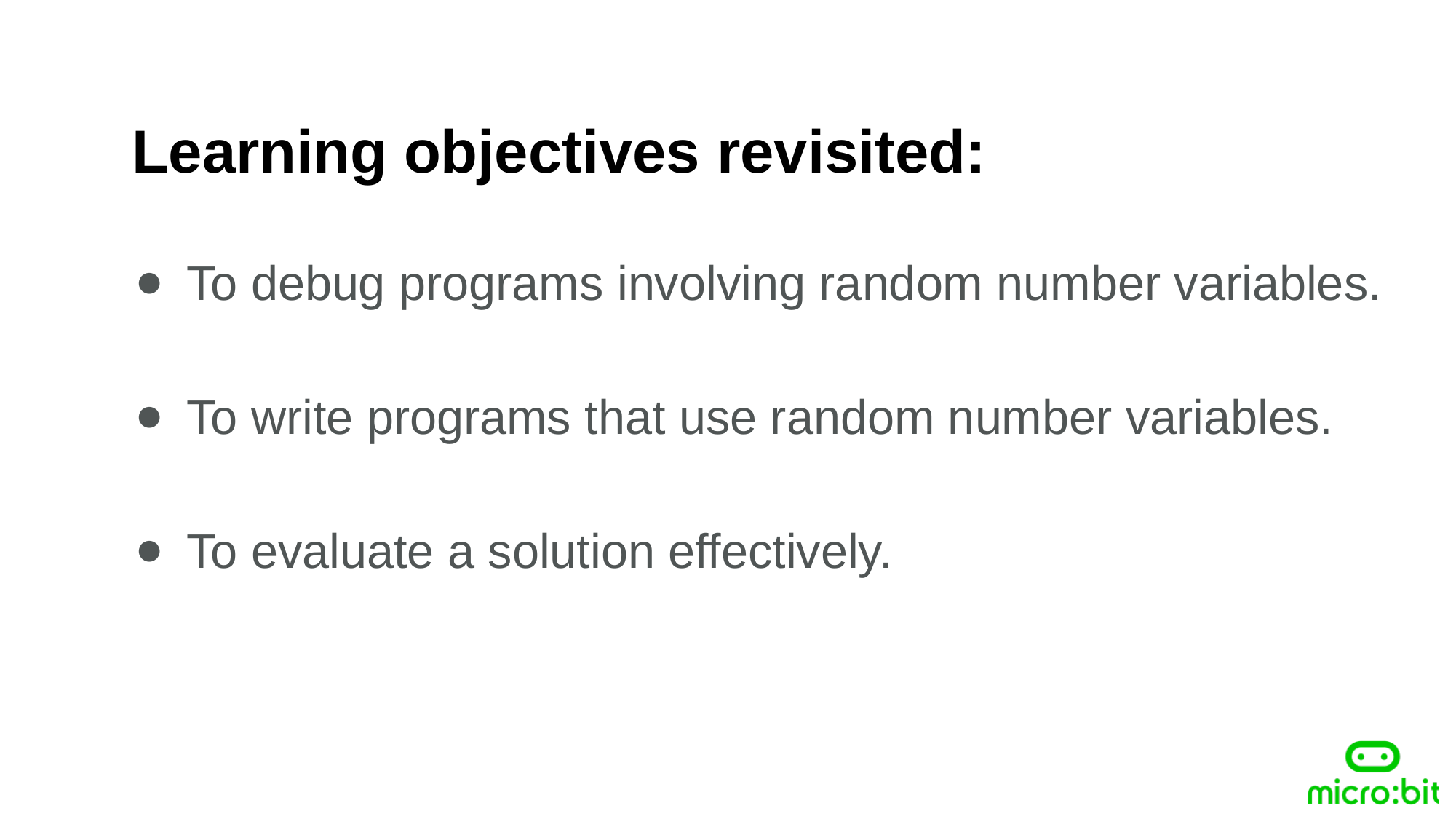

Learning objectives revisited:

To debug programs involving random number variables.

To write programs that use random number variables.

To evaluate a solution effectively.